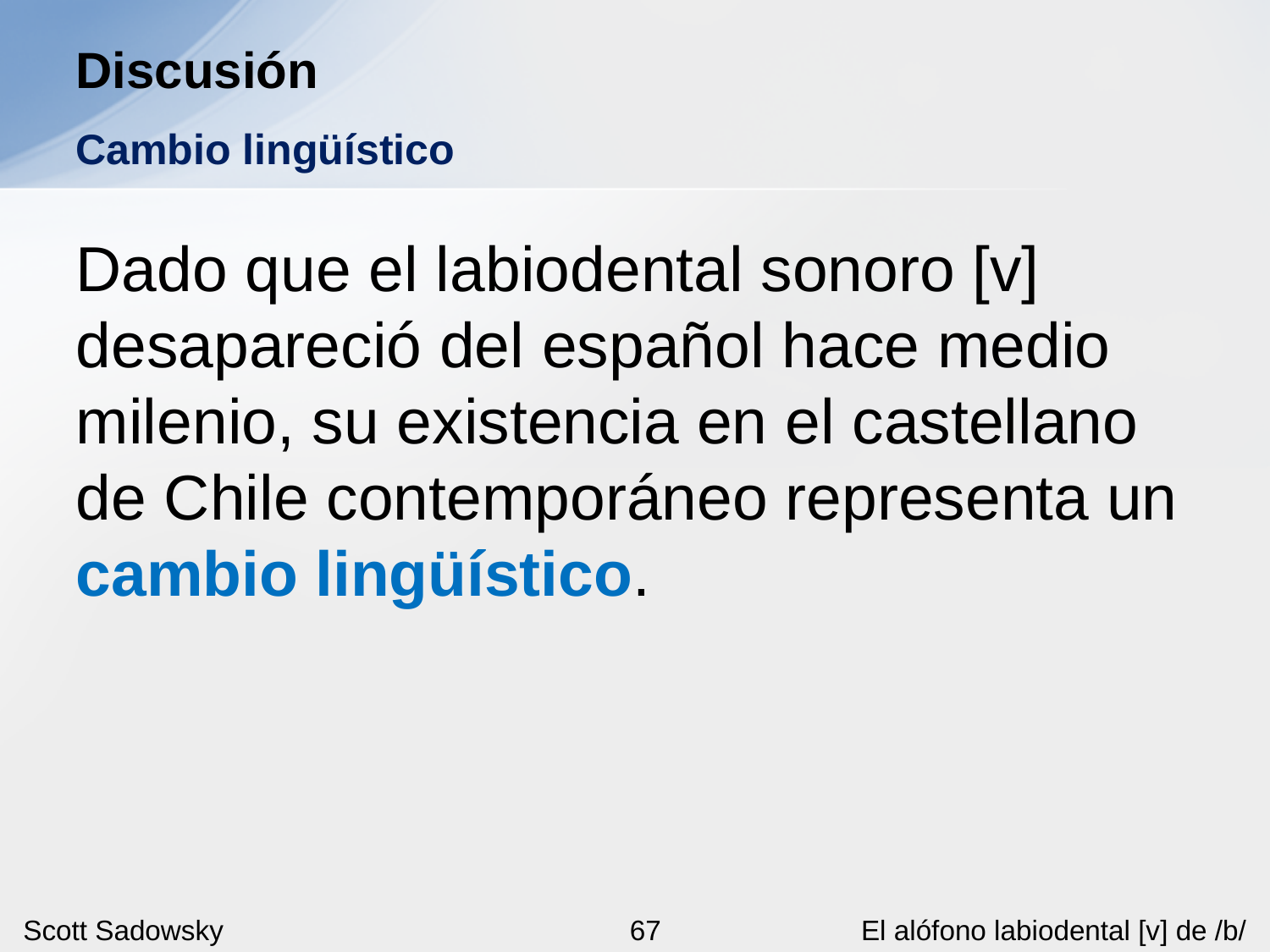

# Discusión
Cambio lingüístico
Dado que el labiodental sonoro [v] desapareció del español hace medio milenio, su existencia en el castellano de Chile contemporáneo representa un cambio lingüístico.

Scott Sadowsky
67
El alófono labiodental [v] de /b/